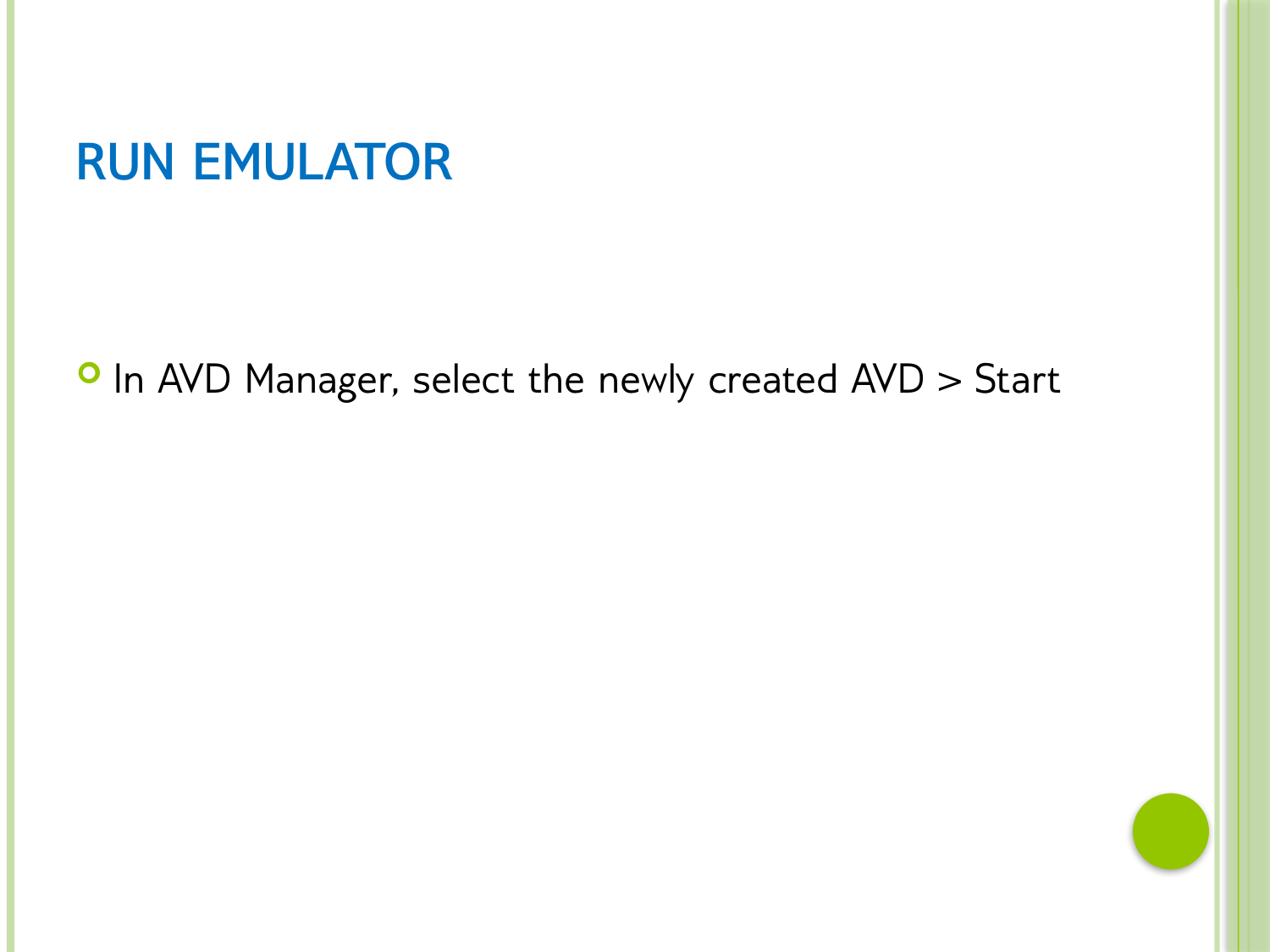

# Run Emulator

In AVD Manager, select the newly created AVD > Start